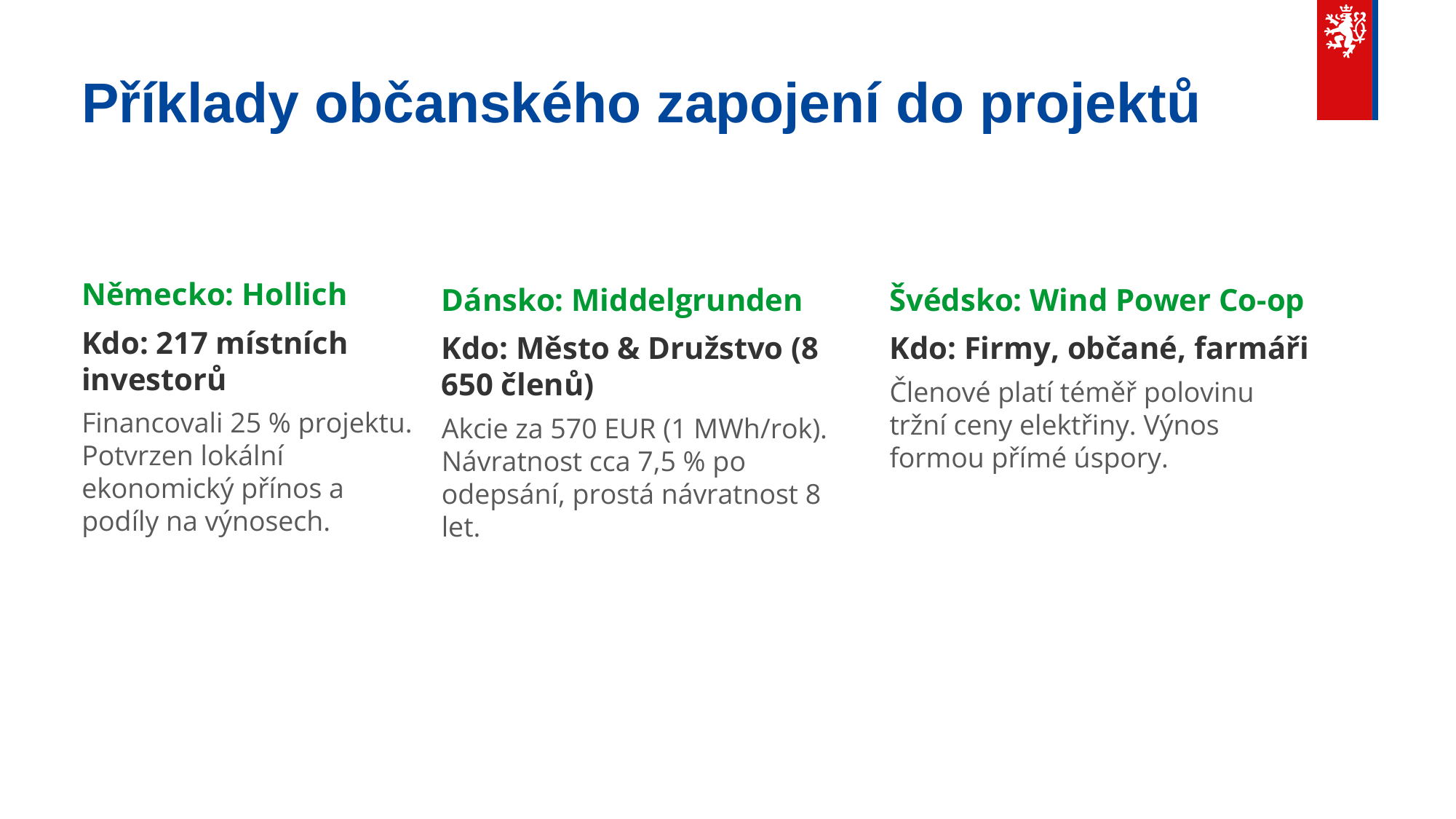

# Příklady občanského zapojení do projektů
Německo: Hollich
Kdo: 217 místních investorů
Financovali 25 % projektu. Potvrzen lokální ekonomický přínos a podíly na výnosech.

Dánsko: Middelgrunden
Kdo: Město & Družstvo (8 650 členů)
Akcie za 570 EUR (1 MWh/rok). Návratnost cca 7,5 % po odepsání, prostá návratnost 8 let.
Švédsko: Wind Power Co-op
Kdo: Firmy, občané, farmáři
Členové platí téměř polovinu tržní ceny elektřiny. Výnos formou přímé úspory.